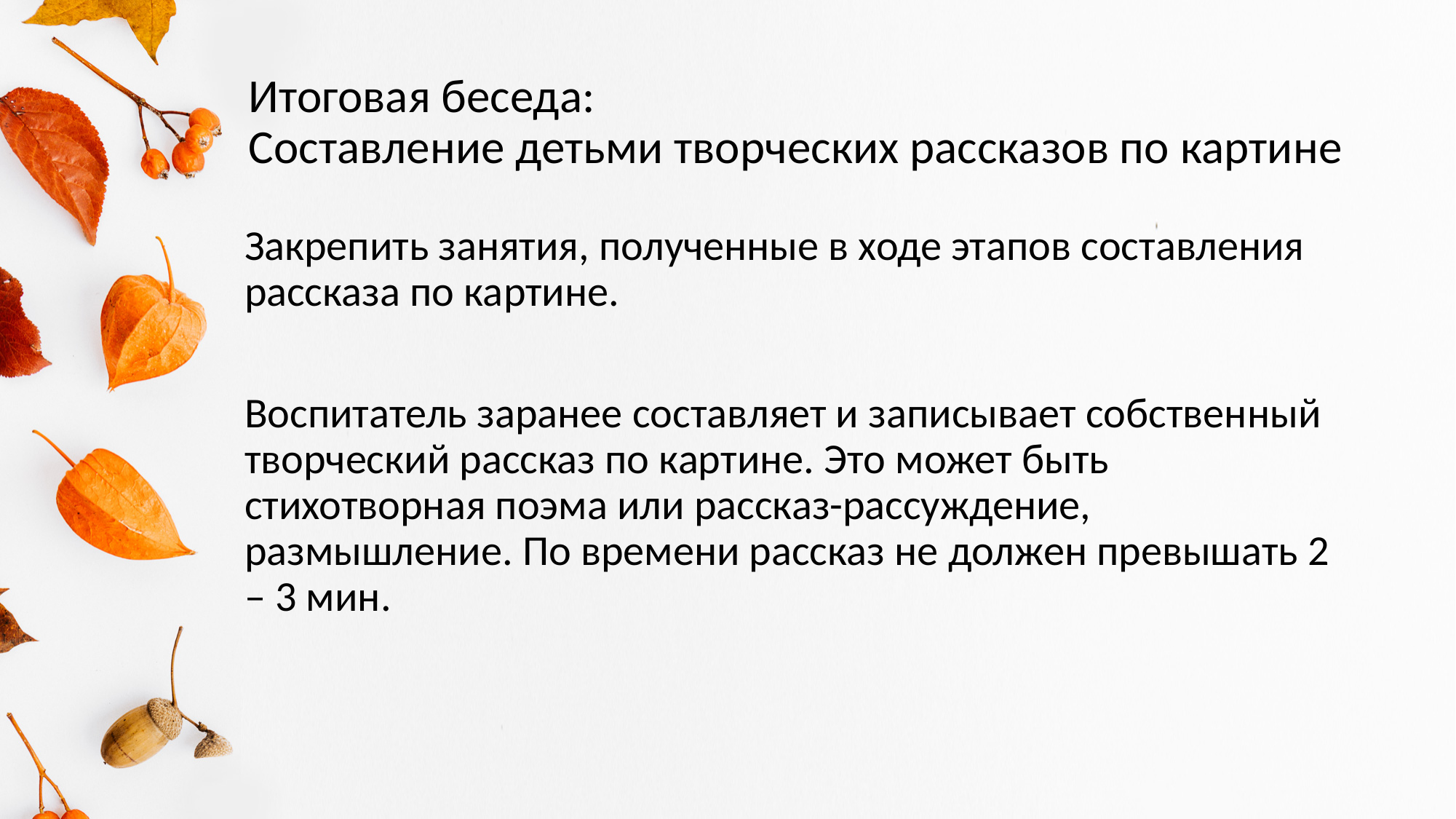

# Итоговая беседа: Составление детьми творческих рассказов по картине
Закрепить занятия, полученные в ходе этапов составления рассказа по картине.

Воспитатель заранее составляет и записывает собственный творческий рассказ по картине. Это может быть стихотворная поэма или рассказ-рассуждение, размышление. По времени рассказ не должен превышать 2 – 3 мин.